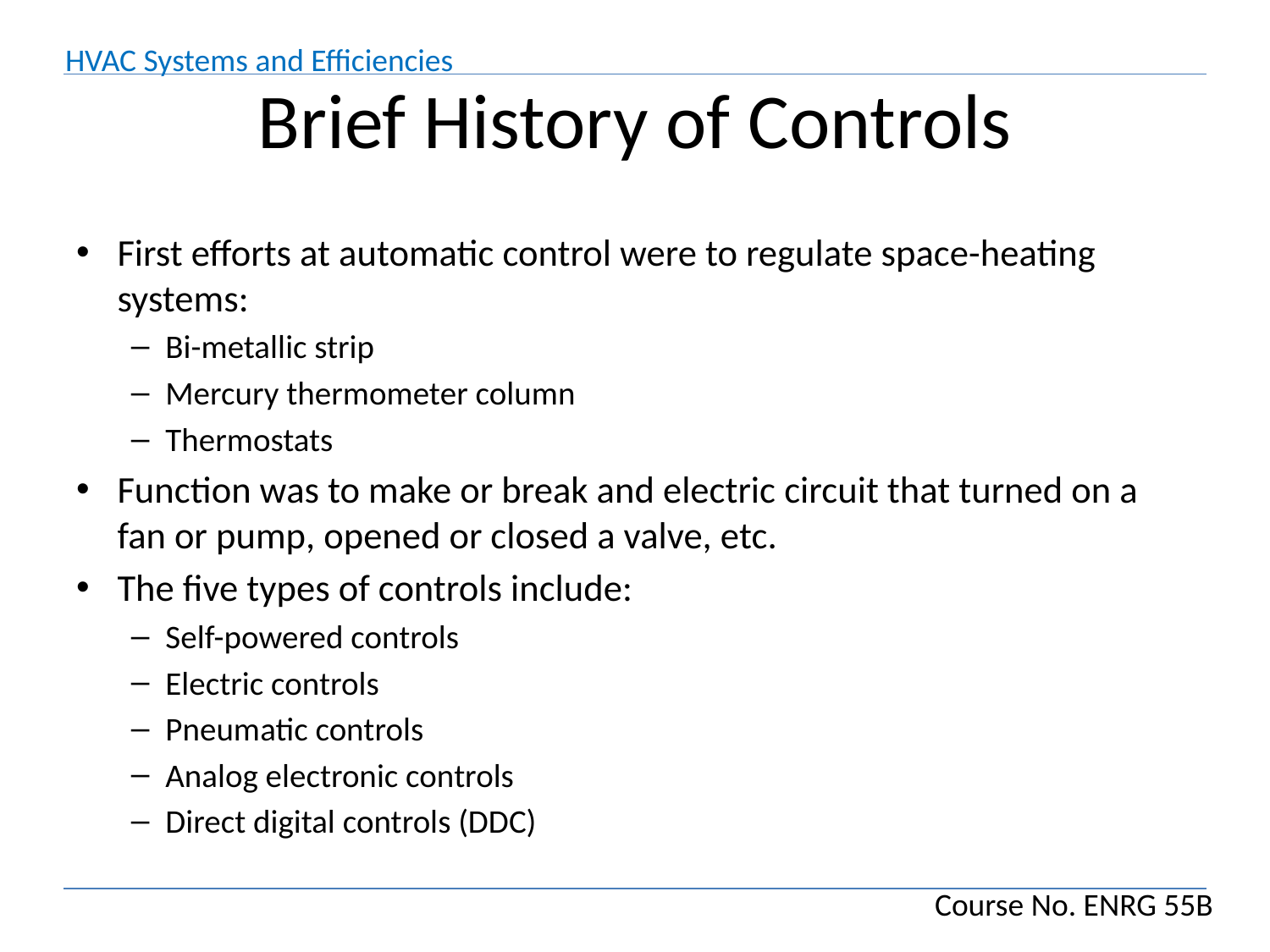

# Brief History of Controls
First efforts at automatic control were to regulate space-heating systems:
Bi-metallic strip
Mercury thermometer column
Thermostats
Function was to make or break and electric circuit that turned on a fan or pump, opened or closed a valve, etc.
The five types of controls include:
Self-powered controls
Electric controls
Pneumatic controls
Analog electronic controls
Direct digital controls (DDC)